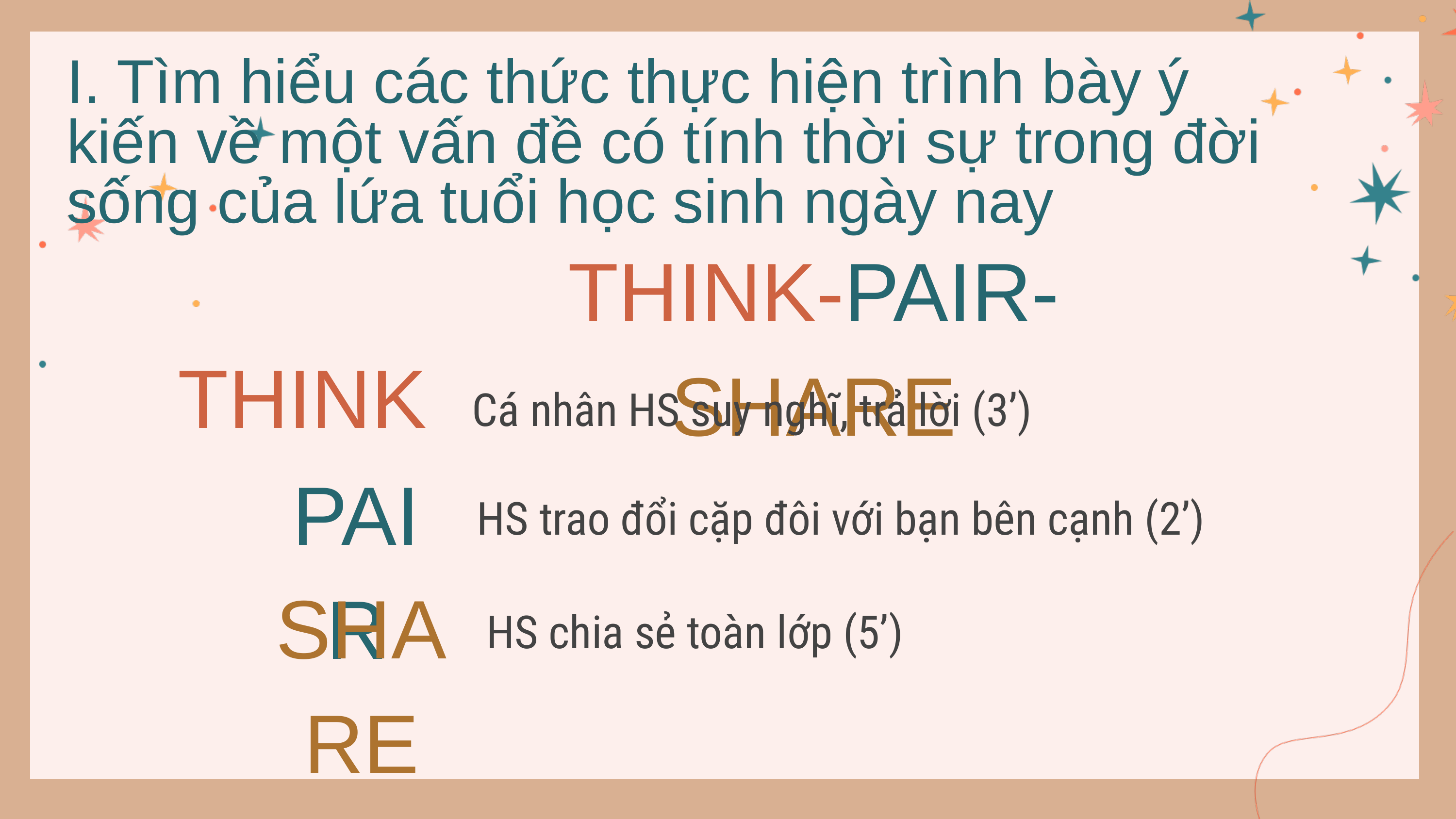

I. Tìm hiểu các thức thực hiện trình bày ý kiến về một vấn đề có tính thời sự trong đời sống của lứa tuổi học sinh ngày nay

THINK-PAIR-SHARE
THINK
Cá nhân HS suy nghĩ, trả lời (3’)
PAIR
HS trao đổi cặp đôi với bạn bên cạnh (2’)

SHARE
HS chia sẻ toàn lớp (5’)